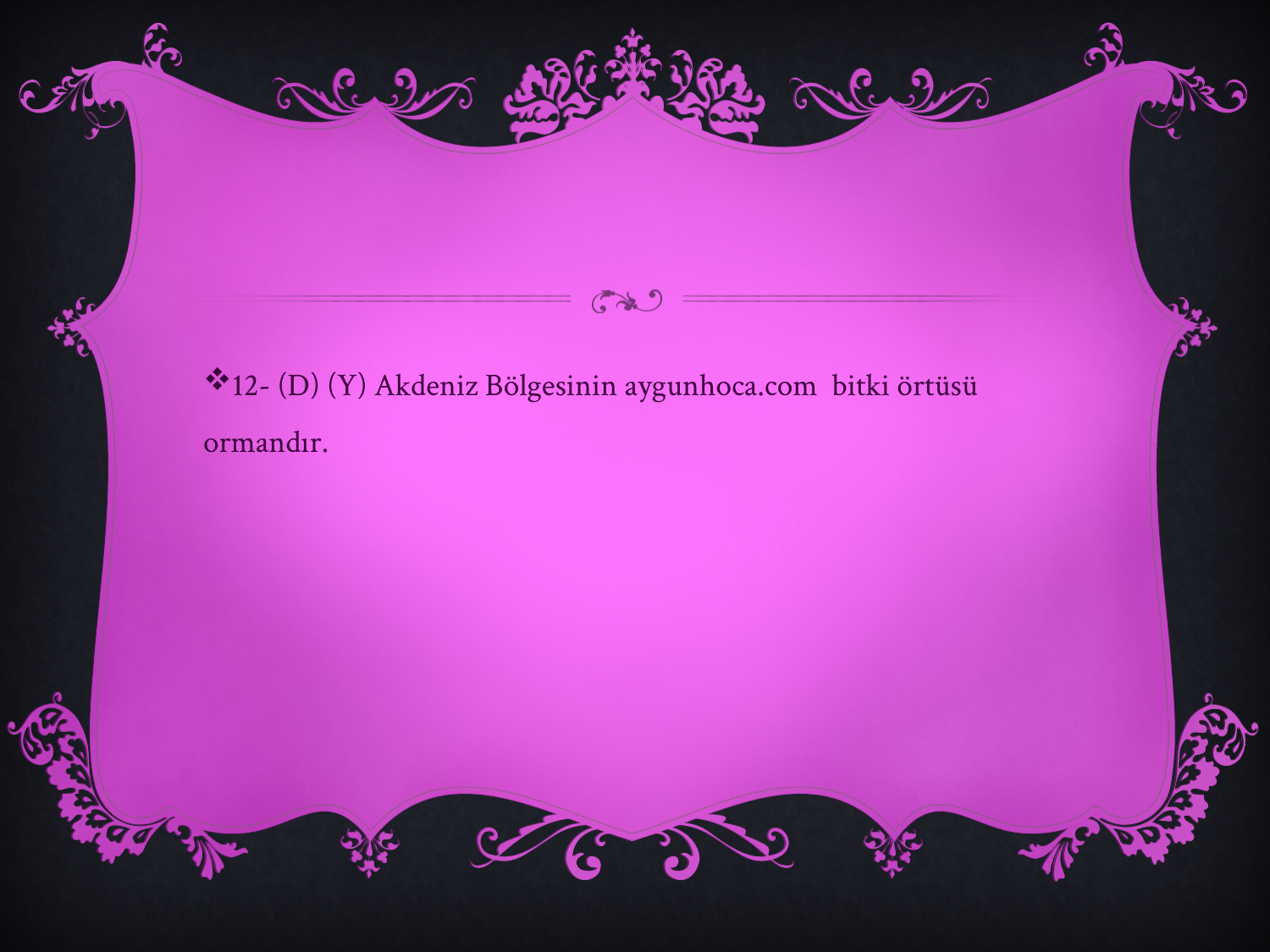

#
12- (D) (Y) Akdeniz Bölgesinin aygunhoca.com  bitki örtüsü ormandır.